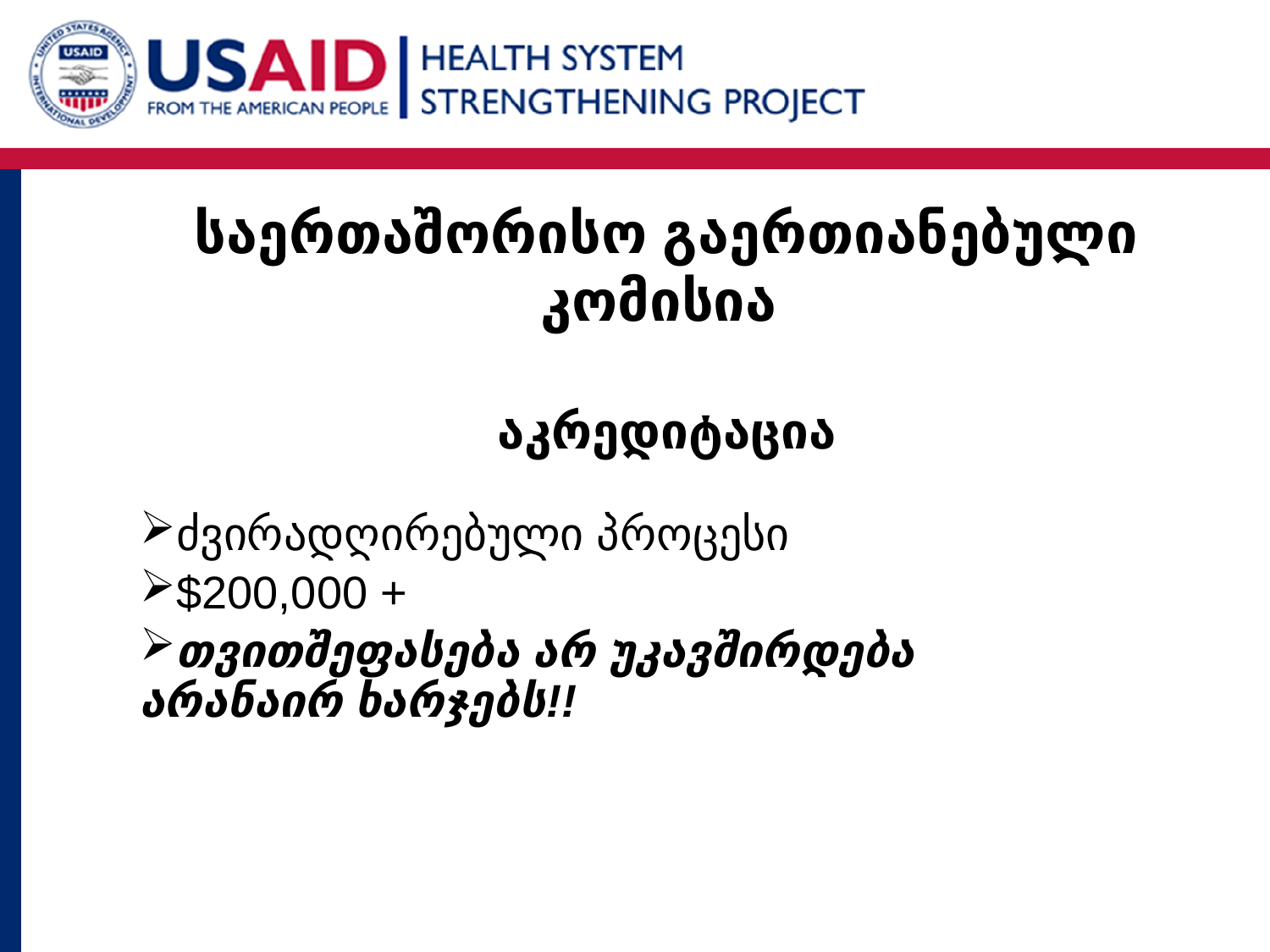

# საერთაშორისო გაერთიანებული კომისია აკრედიტაცია

ძვირადღირებული პროცესი
$200,000 +
თვითშეფასება არ უკავშირდება არანაირ ხარჯებს!!